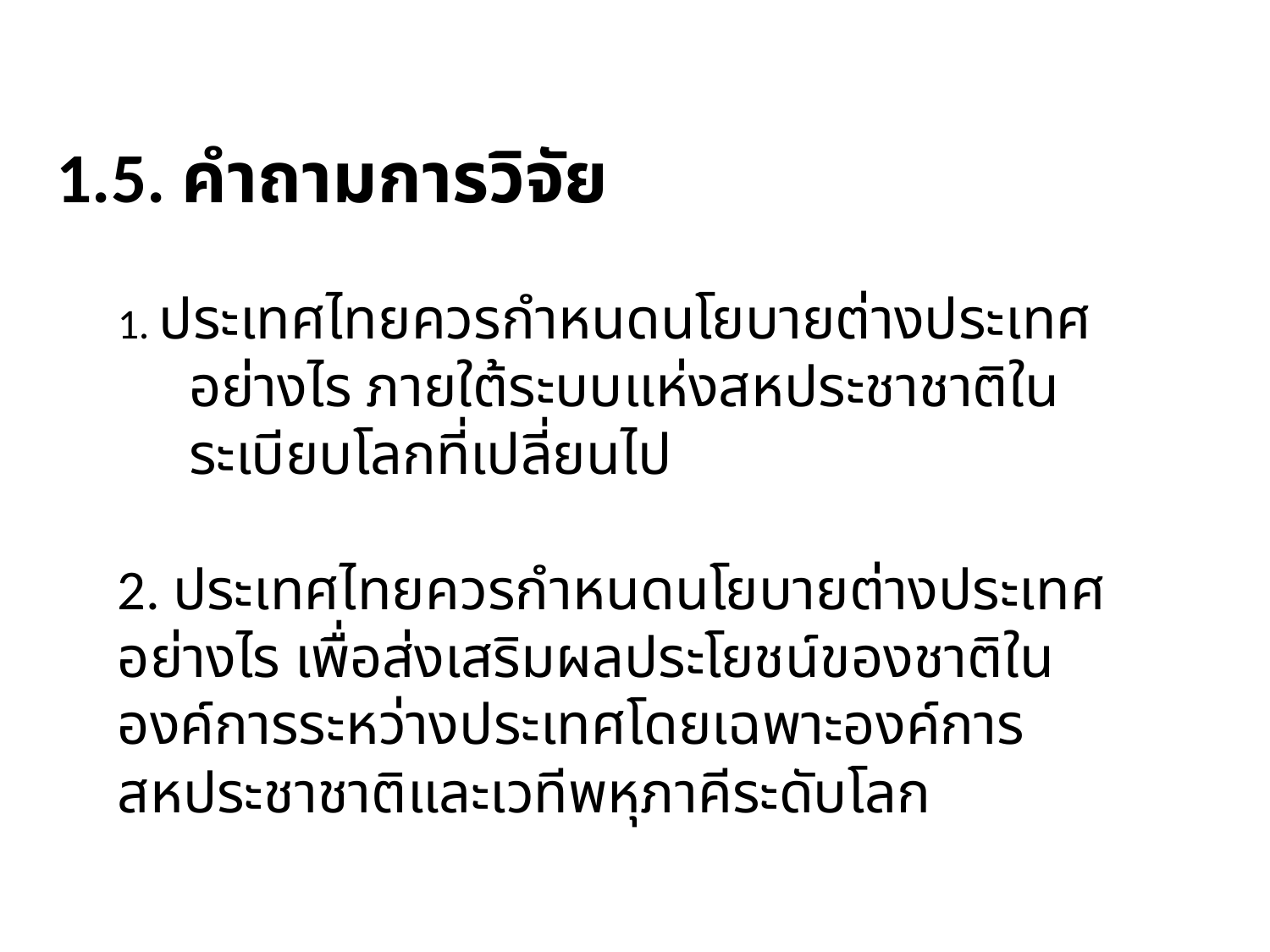

1.5. คำถามการวิจัย
1. ประเทศไทยควรกำหนดนโยบายต่างประเทศอย่างไร ภายใต้ระบบแห่งสหประชาชาติในระเบียบโลกที่เปลี่ยนไป

2. ประเทศไทยควรกำหนดนโยบายต่างประเทศอย่างไร เพื่อส่งเสริมผลประโยชน์ของชาติในองค์การระหว่างประเทศโดยเฉพาะองค์การสหประชาชาติและเวทีพหุภาคีระดับโลก